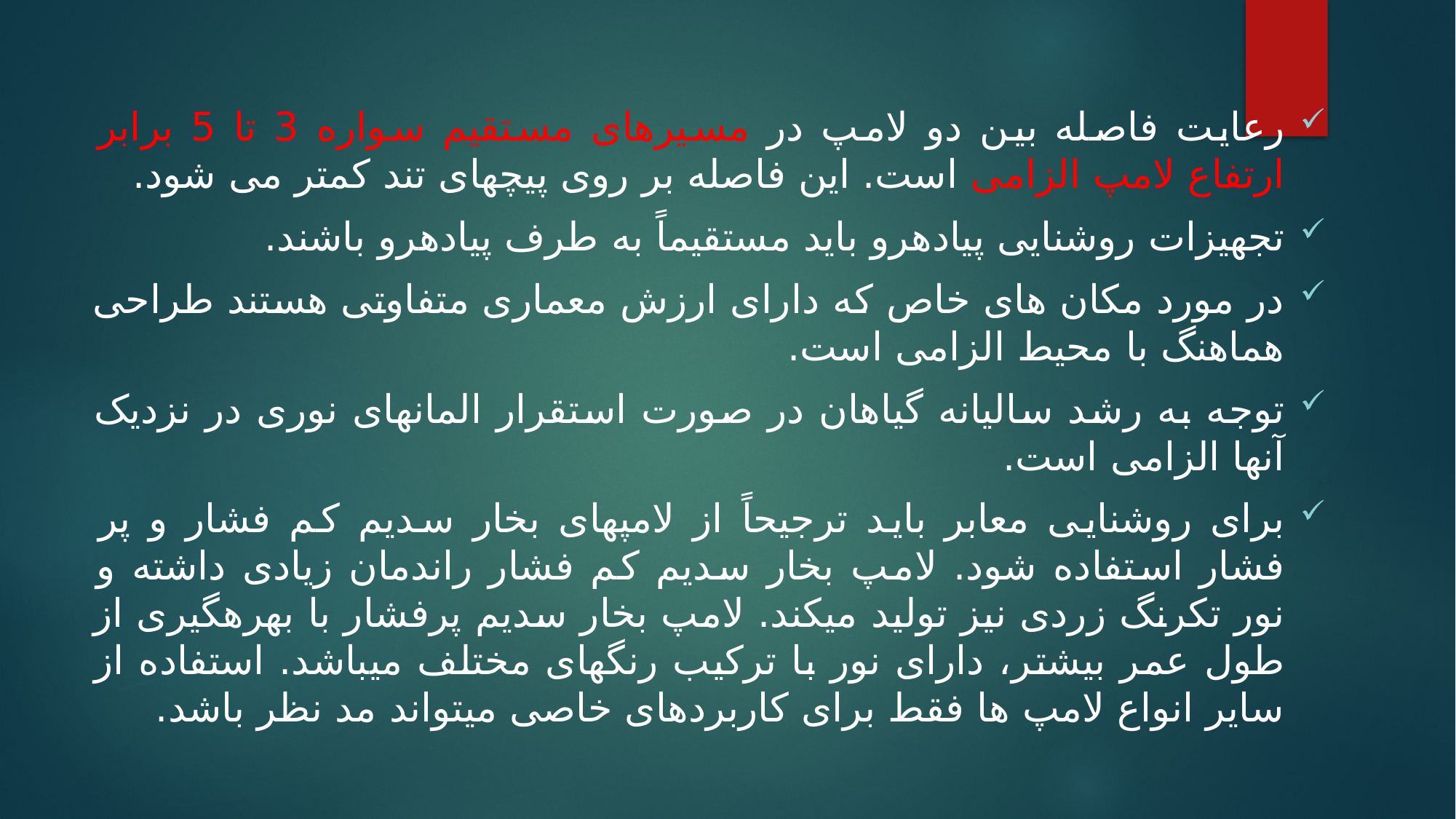

رعایت فاصله بین دو لامپ در مسیرهای مستقیم سواره 3 تا 5 برابر ارتفاع لامپ الزامی است. این فاصله بر روی پیچهای تند کمتر می شود.
تجهیزات روشنایی پیاده­رو باید مستقیماً به طرف پیاده­رو باشند.
در مورد مکان های خاص که دارای ارزش معماری متفاوتی هستند طراحی هماهنگ با محیط الزامی است.
توجه به رشد سالیانه گیاهان در صورت استقرار المانهای نوری در نزدیک آنها الزامی است.
برای روشنایی معابر باید ترجیحاً از لامپهای بخار سدیم کم فشار و پر فشار استفاده شود. لامپ بخار سدیم کم فشار راندمان زیادی داشته و نور تکرنگ زردی نیز تولید می­کند. لامپ بخار سدیم پرفشار با بهره­گیری از طول عمر بیشتر، دارای نور با ترکیب رنگهای مختلف می­باشد. استفاده از سایر انواع لامپ ها فقط برای کاربردهای خاصی می­تواند مد نظر باشد.